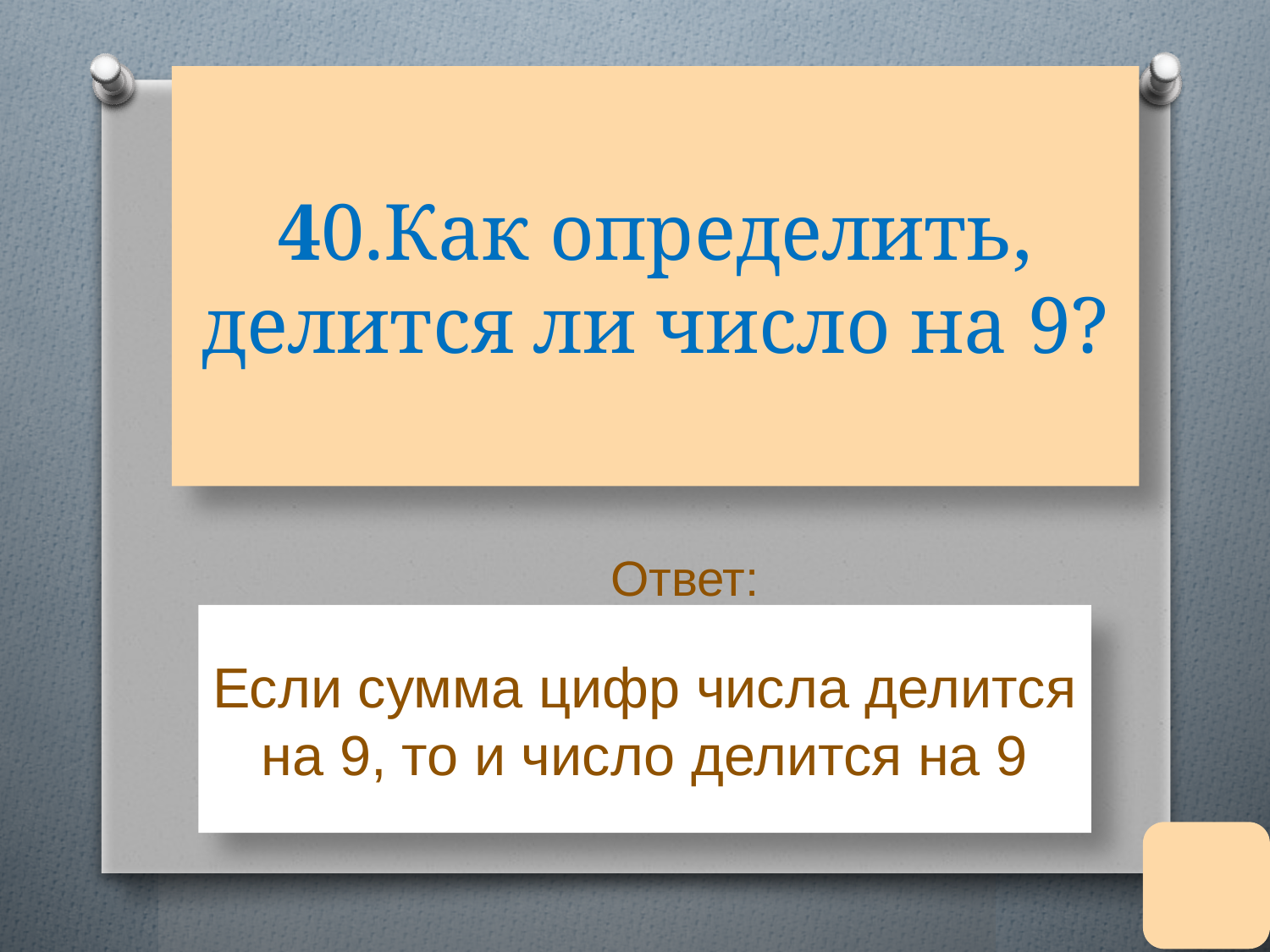

# 40.Как определить, делится ли число на 9?
Ответ:
Если сумма цифр числа делится на 9, то и число делится на 9